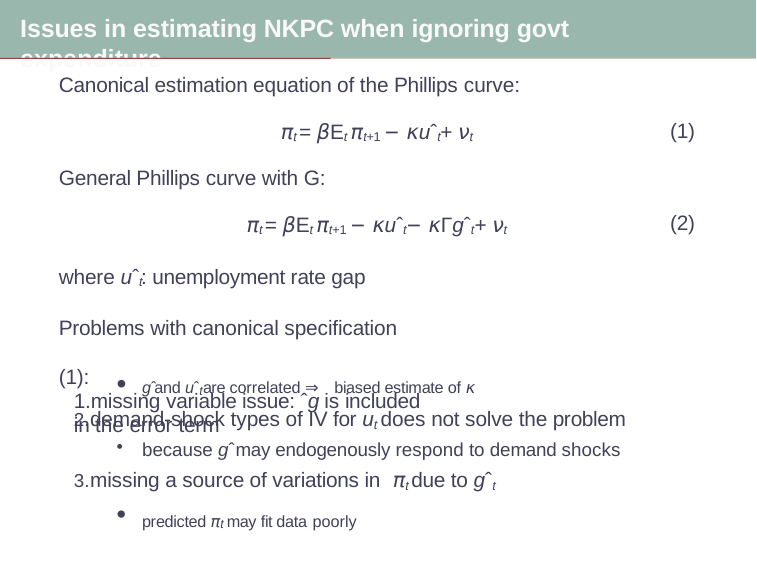

# Issues in estimating NKPC when ignoring govt expenditure

Canonical estimation equation of the Phillips curve:
πt = βEt πt+1 − κuˆt + νt
General Phillips curve with G:
πt = βEt πt+1 − κuˆt − κΓgˆt + νt
where uˆt : unemployment rate gap  Problems with canonical specification (1):
1.missing variable issue: ˆg is included in the error term
(1)
(2)
gˆ and uˆt are correlated ⇒ biased estimate of κ
demand-shock types of IV for ut does not solve the problem
because gˆ may endogenously respond to demand shocks
missing a source of variations in πt due to gˆt
predicted πt may fit data poorly